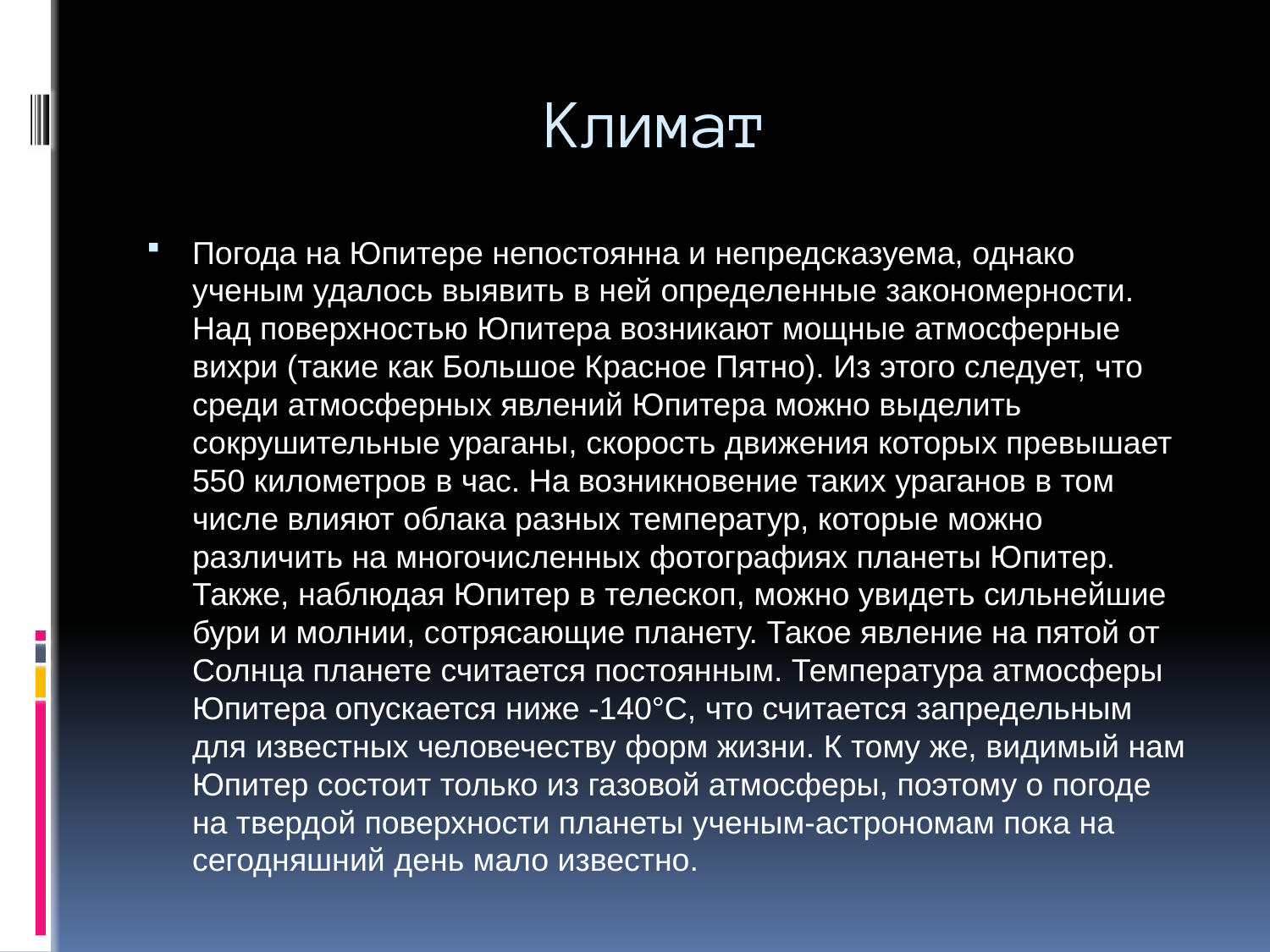

# Климат
Погода на Юпитере непостоянна и непредсказуема, однако ученым удалось выявить в ней определенные закономерности. Над поверхностью Юпитера возникают мощные атмосферные вихри (такие как Большое Красное Пятно). Из этого следует, что среди атмосферных явлений Юпитера можно выделить сокрушительные ураганы, скорость движения которых превышает 550 километров в час. На возникновение таких ураганов в том числе влияют облака разных температур, которые можно различить на многочисленных фотографиях планеты Юпитер. Также, наблюдая Юпитер в телескоп, можно увидеть сильнейшие бури и молнии, сотрясающие планету. Такое явление на пятой от Солнца планете считается постоянным. Температура атмосферы Юпитера опускается ниже -140°С, что считается запредельным для известных человечеству форм жизни. К тому же, видимый нам Юпитер состоит только из газовой атмосферы, поэтому о погоде на твердой поверхности планеты ученым-астрономам пока на сегодняшний день мало известно.